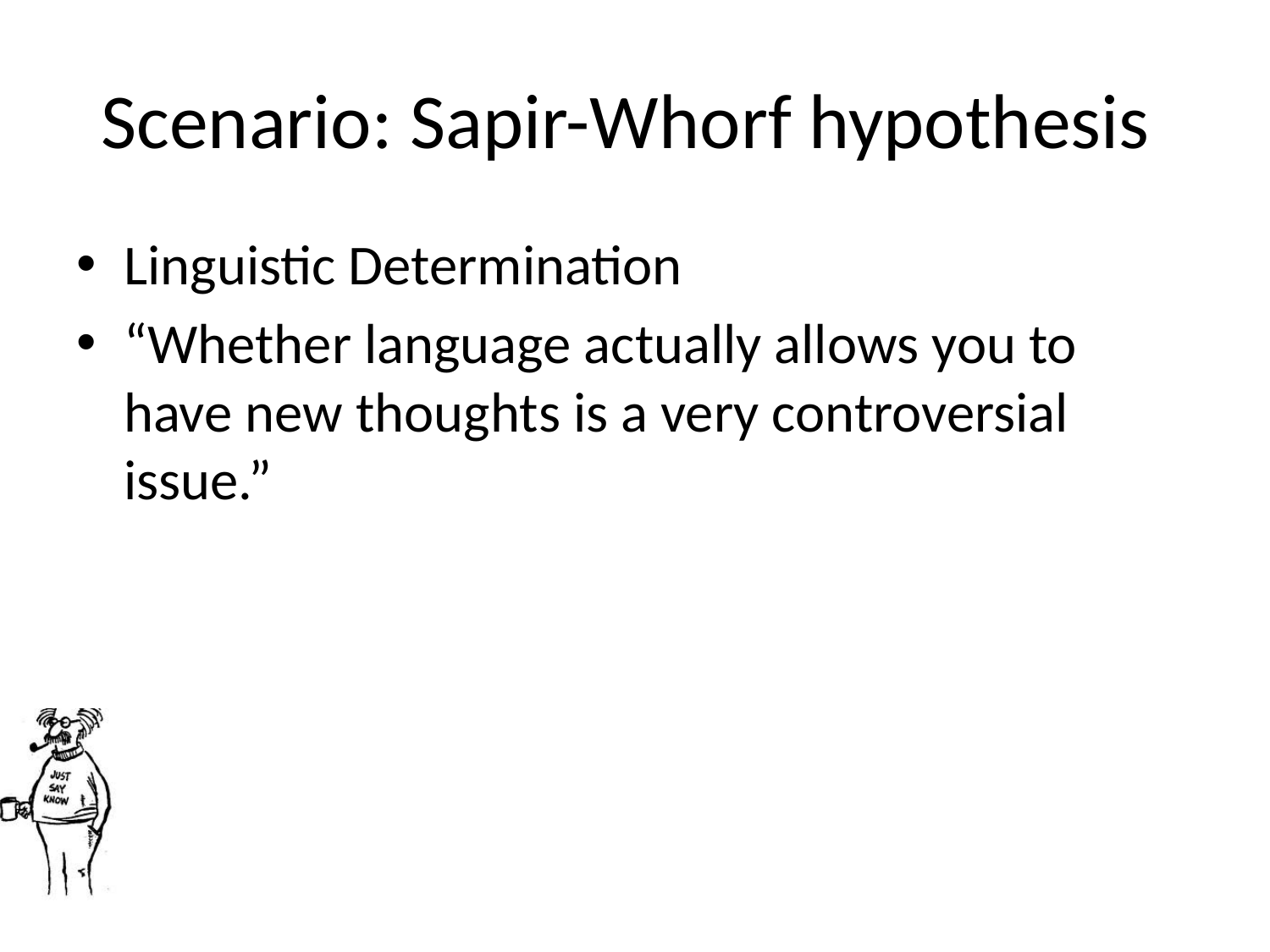

# Scenario: Sapir-Whorf hypothesis
Linguistic Determination
“Whether language actually allows you to have new thoughts is a very controversial issue.”